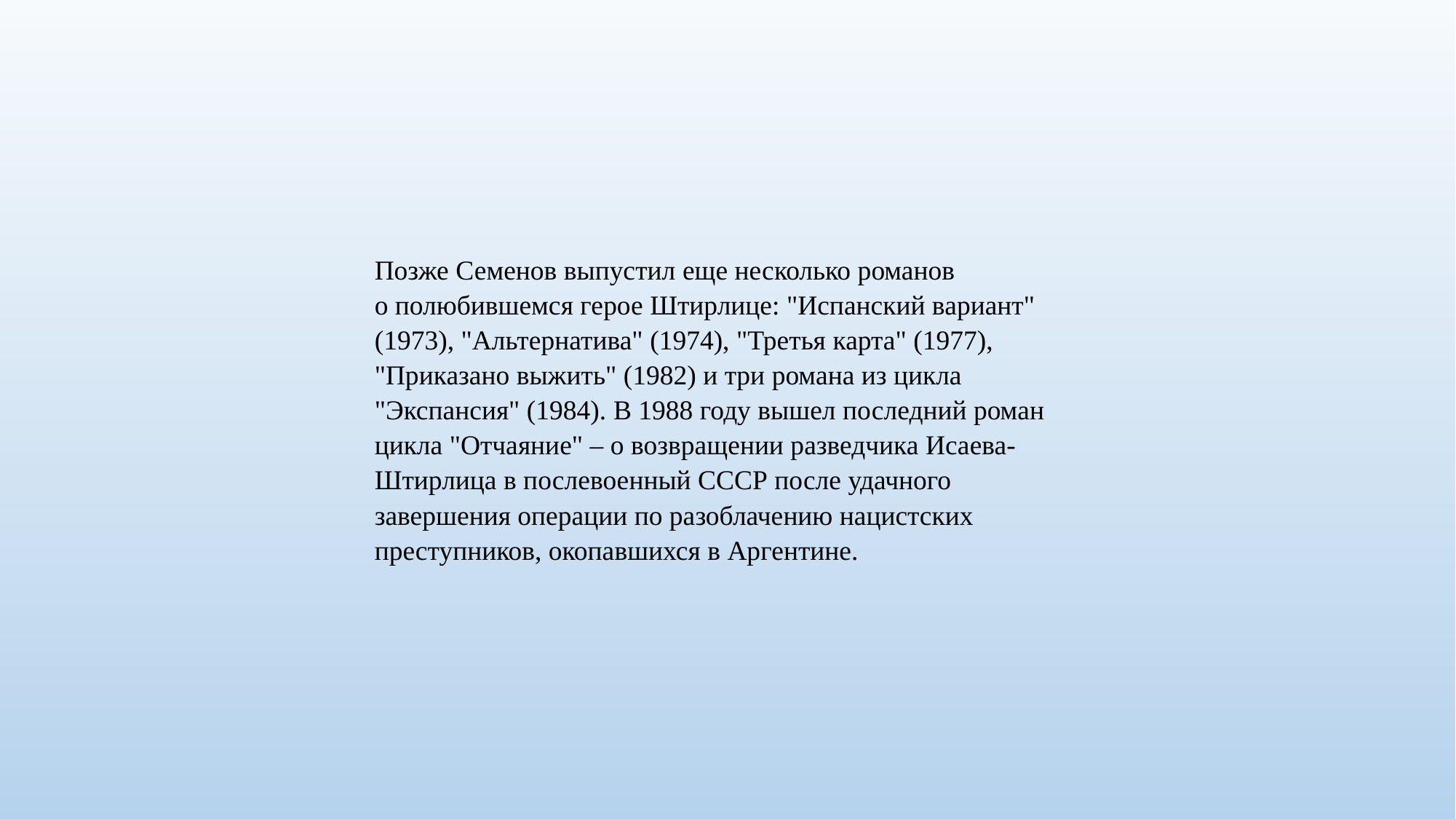

Позже Семенов выпустил еще несколько романов о полюбившемся герое Штирлице: "Испанский вариант" (1973), "Альтернатива" (1974), "Третья карта" (1977), "Приказано выжить" (1982) и три романа из цикла "Экспансия" (1984). В 1988 году вышел последний роман цикла "Отчаяние" – о возвращении разведчика Исаева-Штирлица в послевоенный СССР после удачного завершения операции по разоблачению нацистских преступников, окопавшихся в Аргентине.